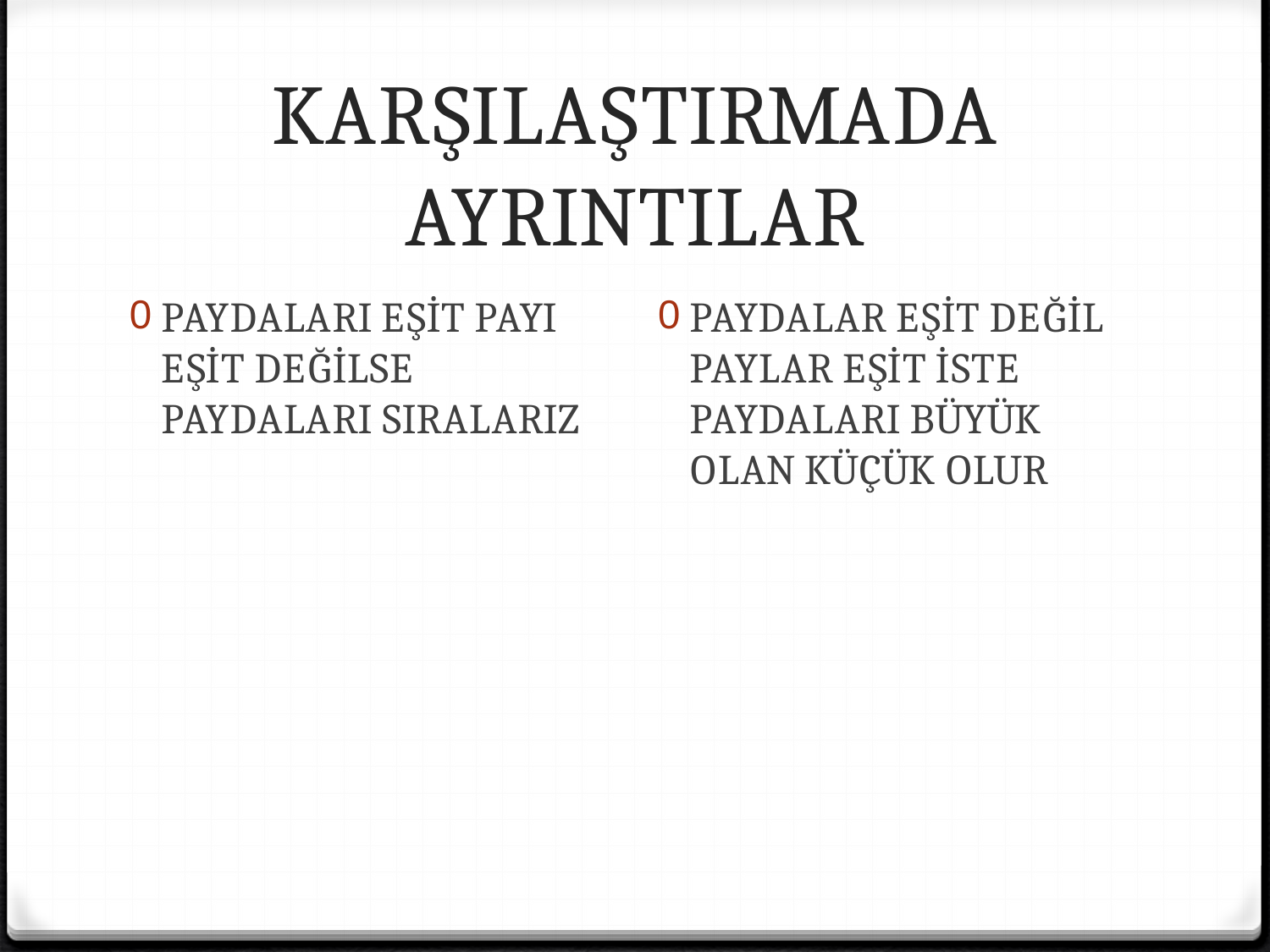

# KARŞILAŞTIRMADA AYRINTILAR
PAYDALARI EŞİT PAYI EŞİT DEĞİLSE PAYDALARI SIRALARIZ
PAYDALAR EŞİT DEĞİL PAYLAR EŞİT İSTE  PAYDALARI BÜYÜK OLAN KÜÇÜK OLUR